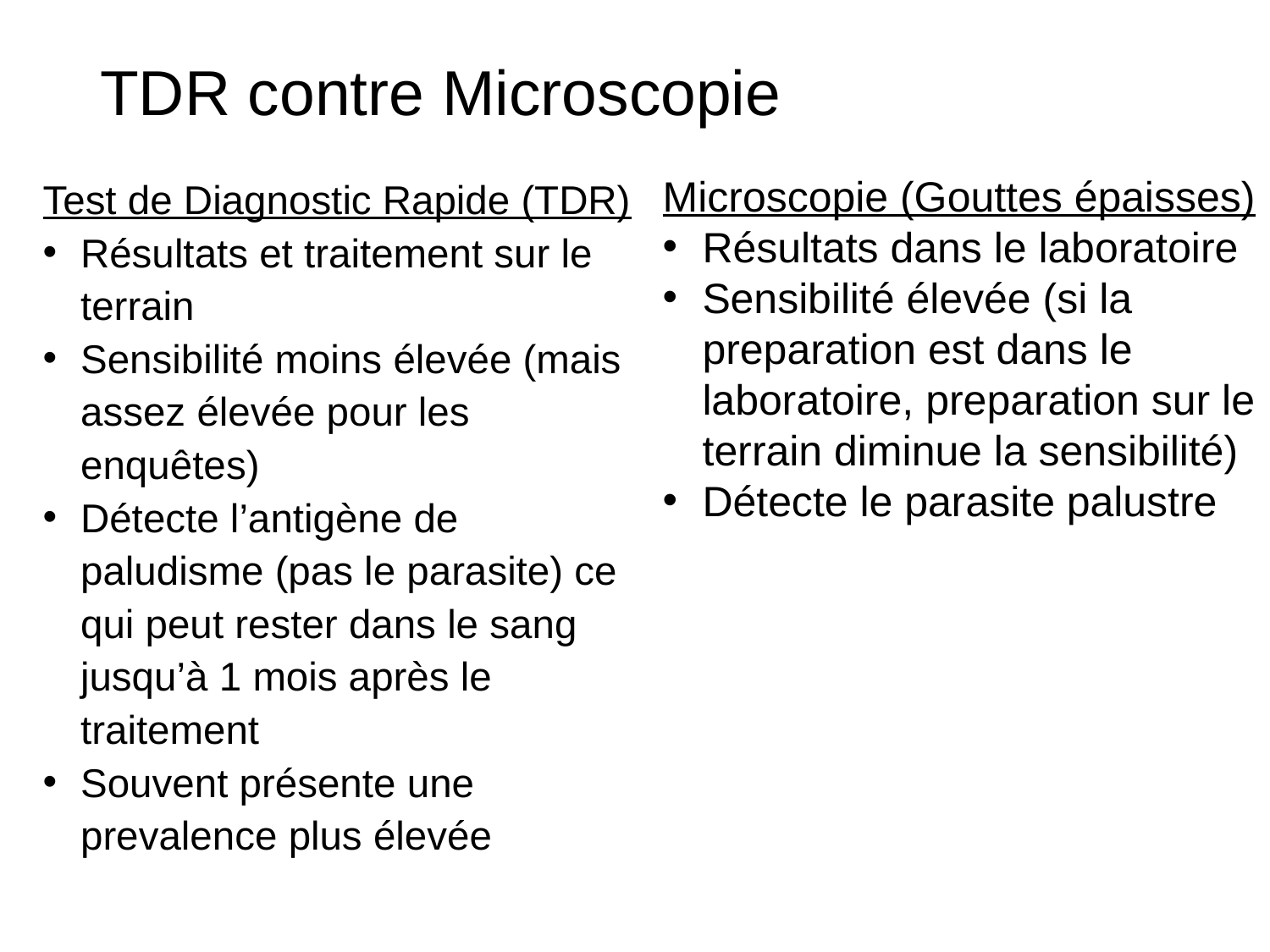

# TDR contre Microscopie
Test de Diagnostic Rapide (TDR)
Résultats et traitement sur le terrain
Sensibilité moins élevée (mais assez élevée pour les enquêtes)
Détecte l’antigène de paludisme (pas le parasite) ce qui peut rester dans le sang jusqu’à 1 mois après le traitement
Souvent présente une prevalence plus élevée
Microscopie (Gouttes épaisses)
Résultats dans le laboratoire
Sensibilité élevée (si la preparation est dans le laboratoire, preparation sur le terrain diminue la sensibilité)
Détecte le parasite palustre